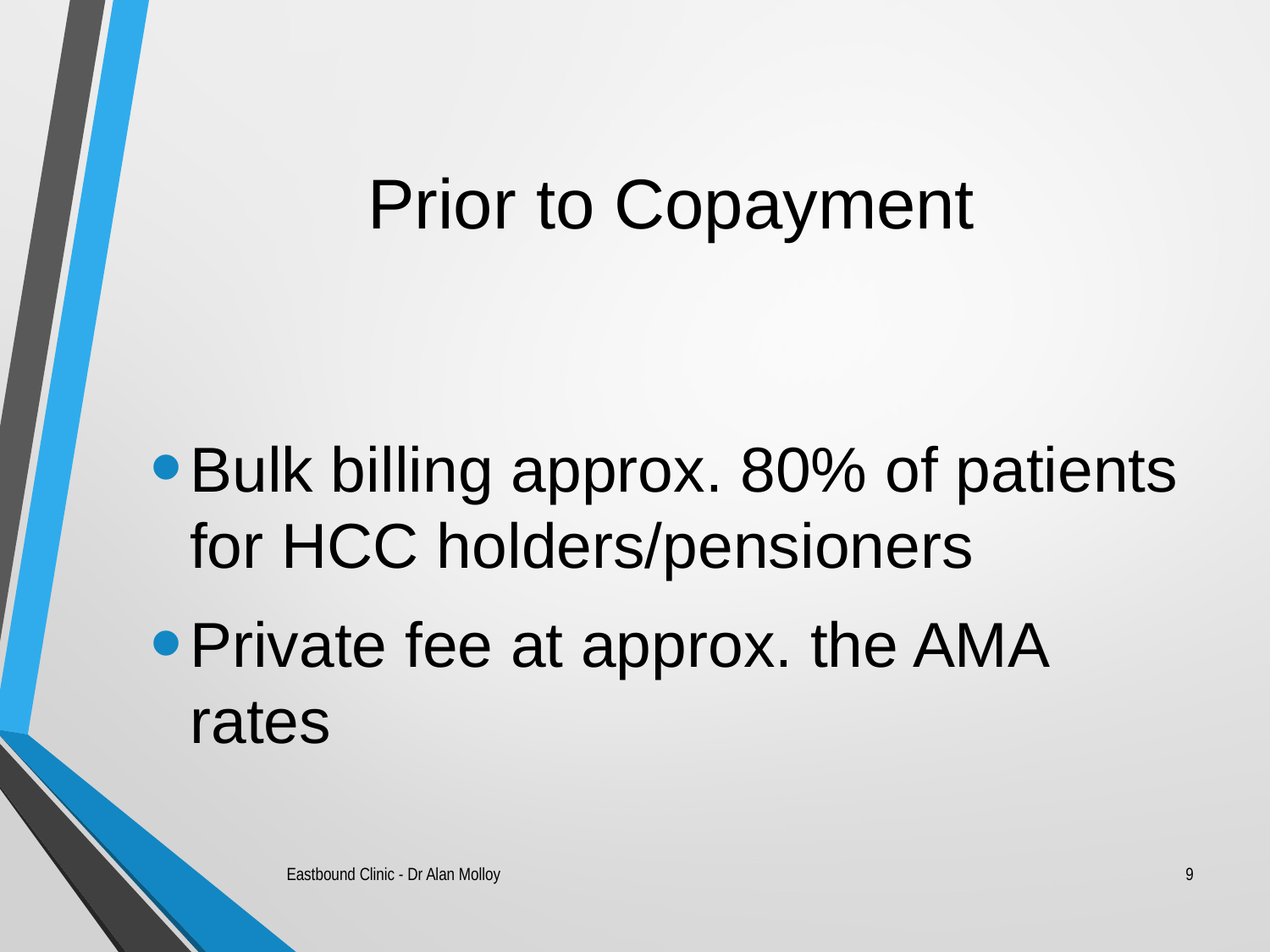

# Prior to Copayment
Bulk billing approx. 80% of patients for HCC holders/pensioners
Private fee at approx. the AMA rates
Eastbound Clinic - Dr Alan Molloy
9